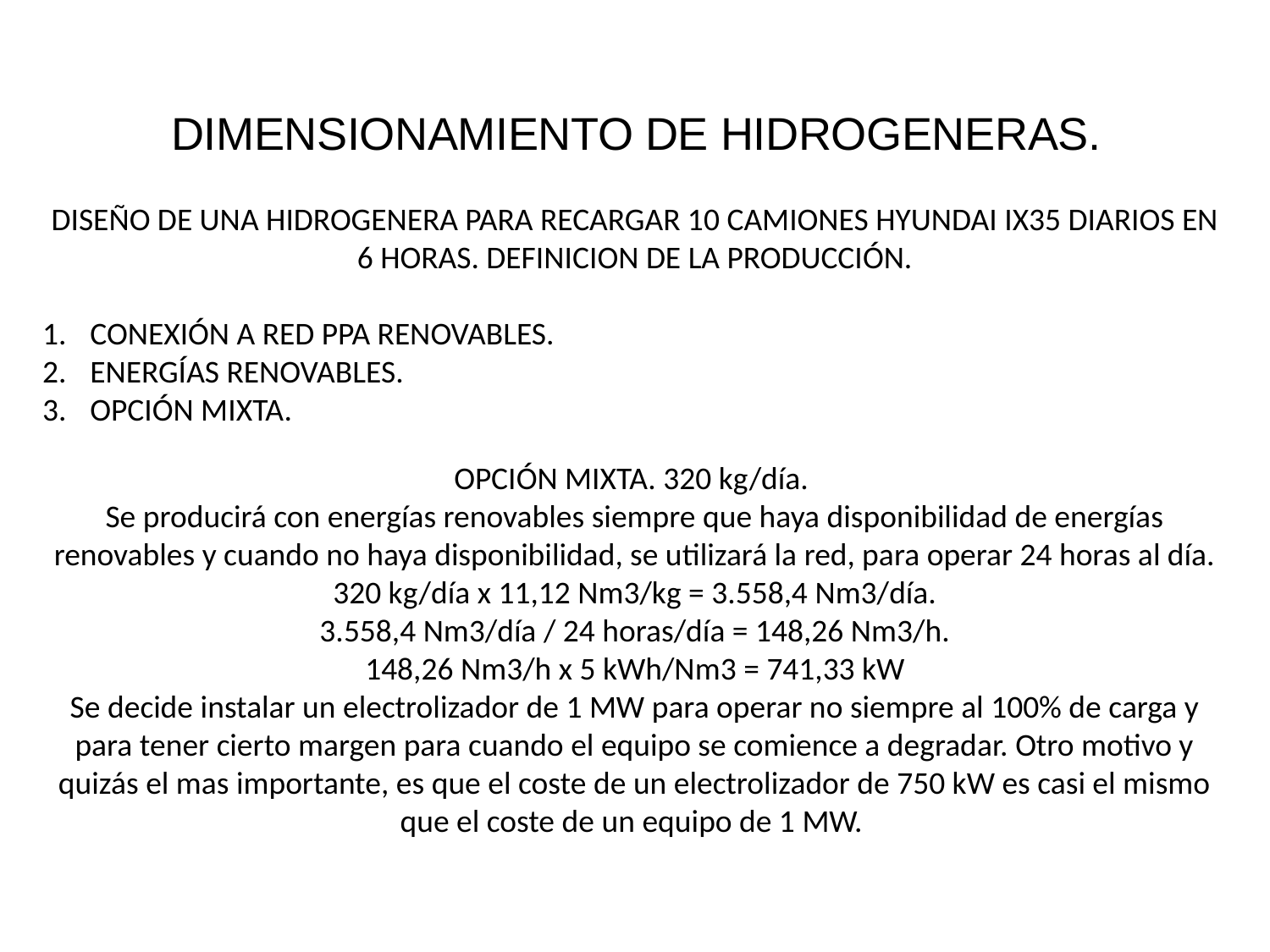

DIMENSIONAMIENTO DE HIDROGENERAS.
DISEÑO DE UNA HIDROGENERA PARA RECARGAR 10 CAMIONES HYUNDAI IX35 DIARIOS EN 6 HORAS. DEFINICION DE LA PRODUCCIÓN.

CONEXIÓN A RED PPA RENOVABLES.
ENERGÍAS RENOVABLES.
OPCIÓN MIXTA.
OPCIÓN MIXTA. 320 kg/día.
Se producirá con energías renovables siempre que haya disponibilidad de energías renovables y cuando no haya disponibilidad, se utilizará la red, para operar 24 horas al día.
320 kg/día x 11,12 Nm3/kg = 3.558,4 Nm3/día.
3.558,4 Nm3/día / 24 horas/día = 148,26 Nm3/h.
148,26 Nm3/h x 5 kWh/Nm3 = 741,33 kW
Se decide instalar un electrolizador de 1 MW para operar no siempre al 100% de carga y para tener cierto margen para cuando el equipo se comience a degradar. Otro motivo y quizás el mas importante, es que el coste de un electrolizador de 750 kW es casi el mismo que el coste de un equipo de 1 MW.